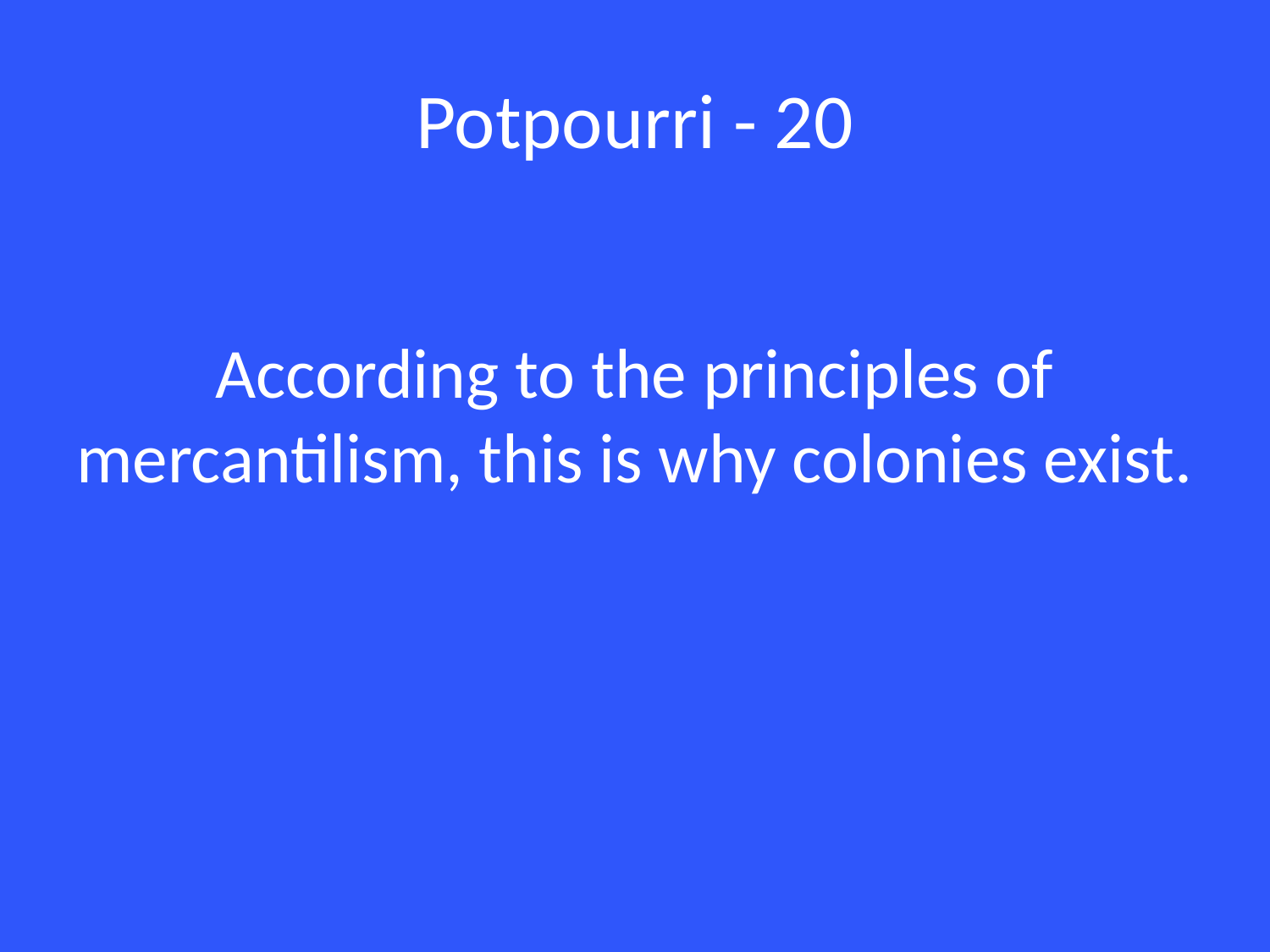

# Potpourri - 20

According to the principles of mercantilism, this is why colonies exist.